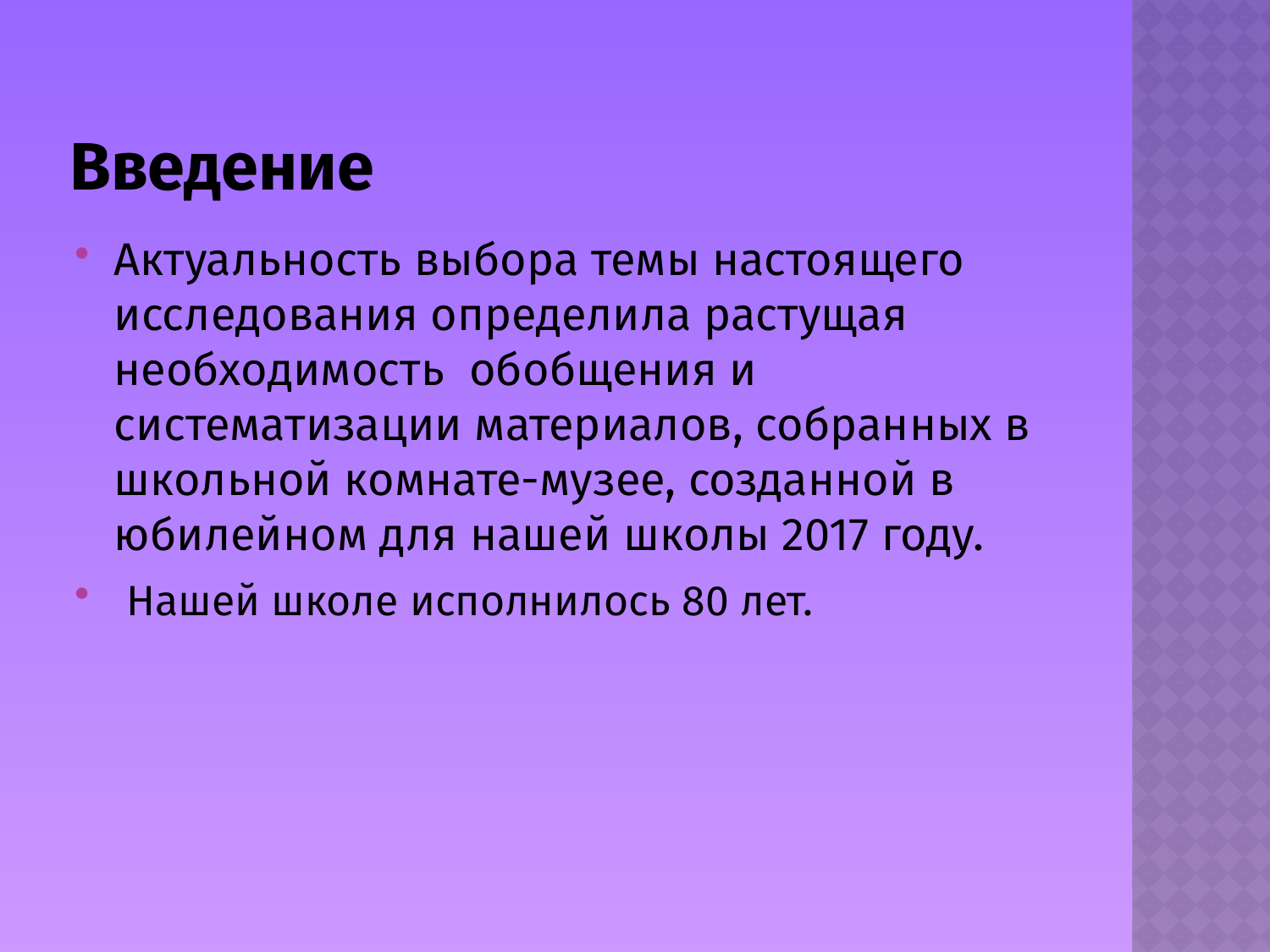

# Введение
Актуальность выбора темы настоящего исследования определила растущая  необходимость  обобщения и систематизации материалов, собранных в школьной комнате-музее, созданной в юбилейном для нашей школы 2017 году.
 Нашей школе исполнилось 80 лет.